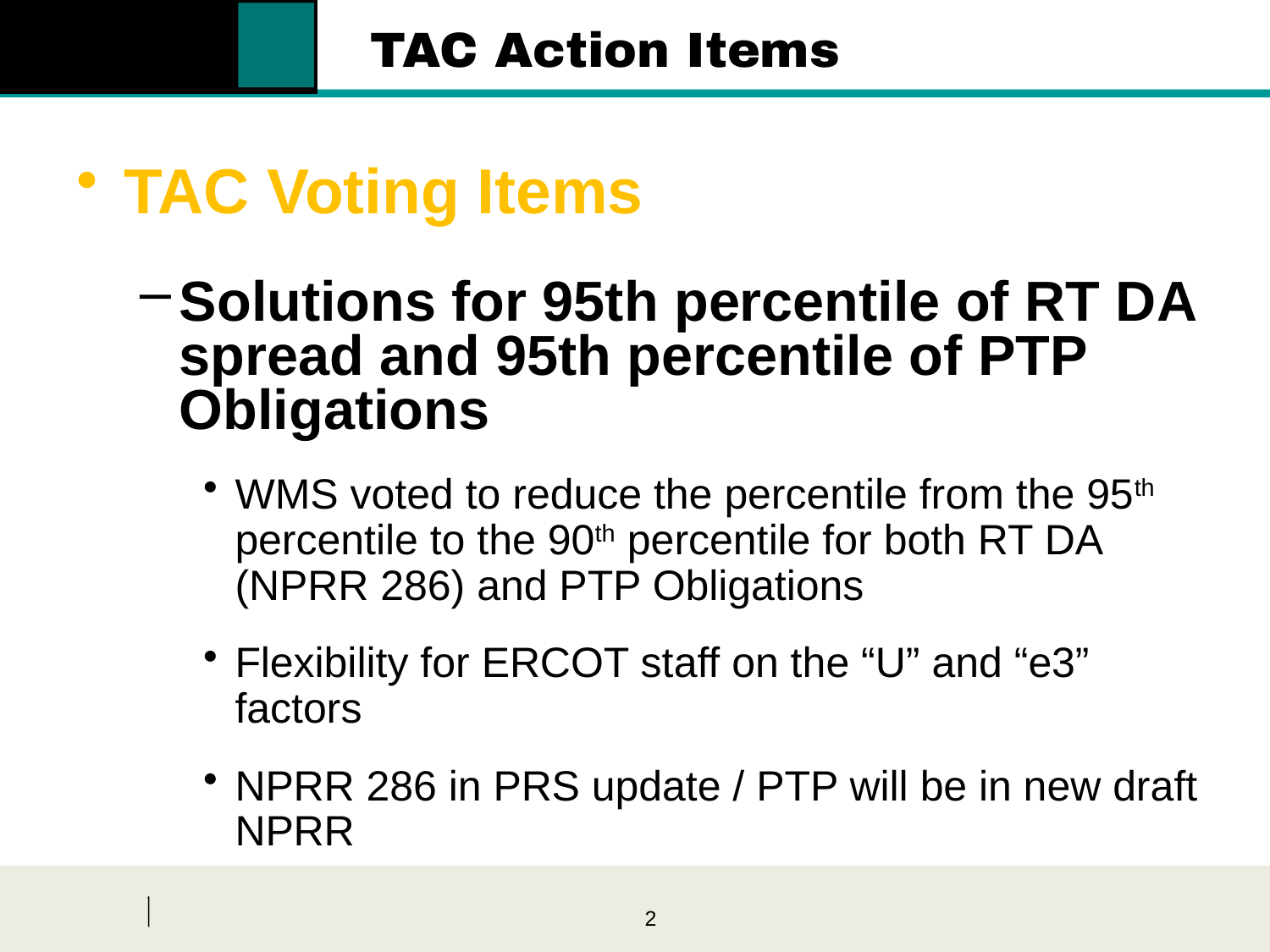

# TAC Action Items
TAC Voting Items

Solutions for 95th percentile of RT DA spread and 95th percentile of PTP Obligations
WMS voted to reduce the percentile from the 95th percentile to the 90th percentile for both RT DA (NPRR 286) and PTP Obligations
Flexibility for ERCOT staff on the “U” and “e3” factors
NPRR 286 in PRS update / PTP will be in new draft NPRR